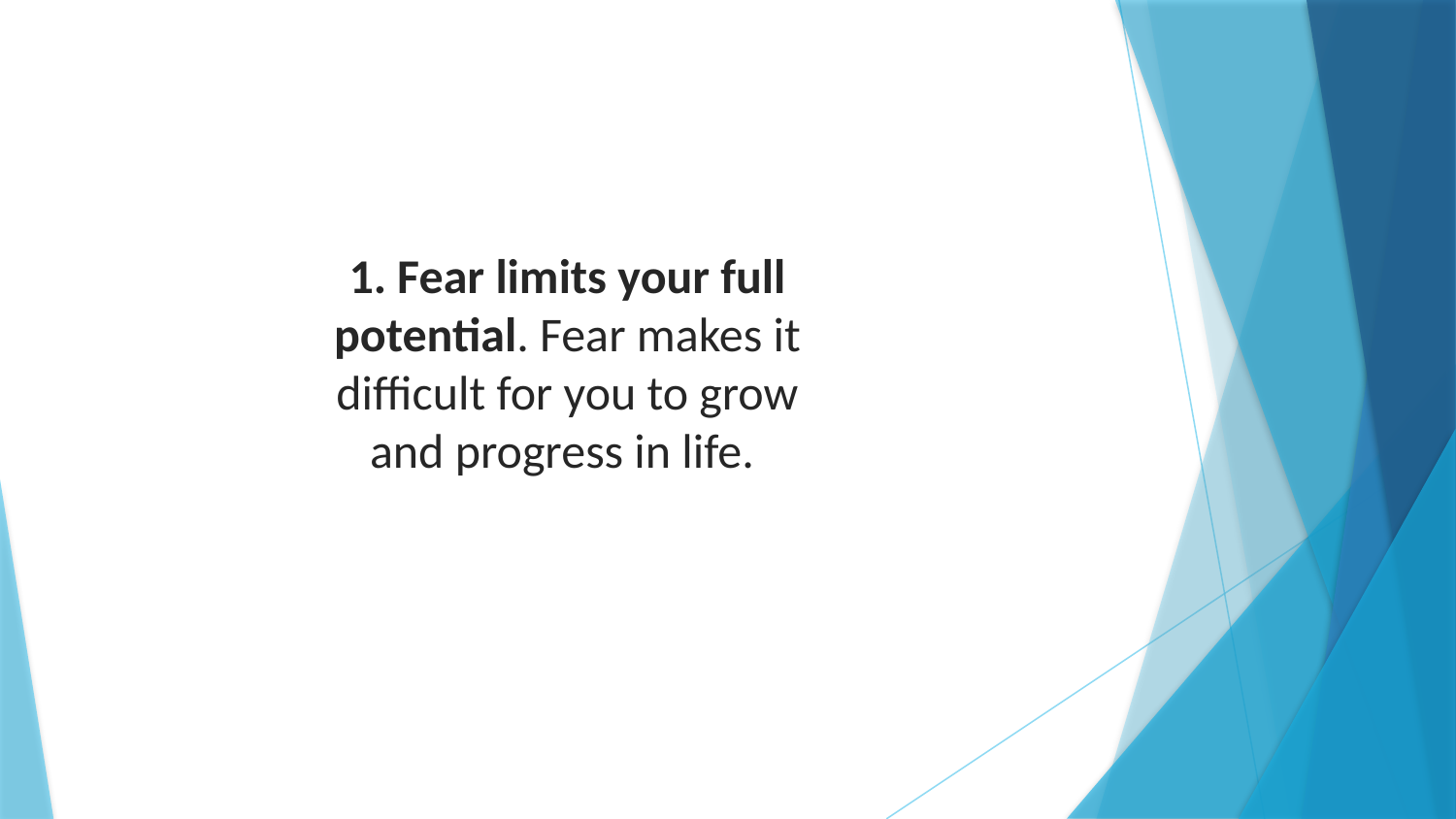

1. Fear limits your full potential. Fear makes it difficult for you to grow and progress in life.